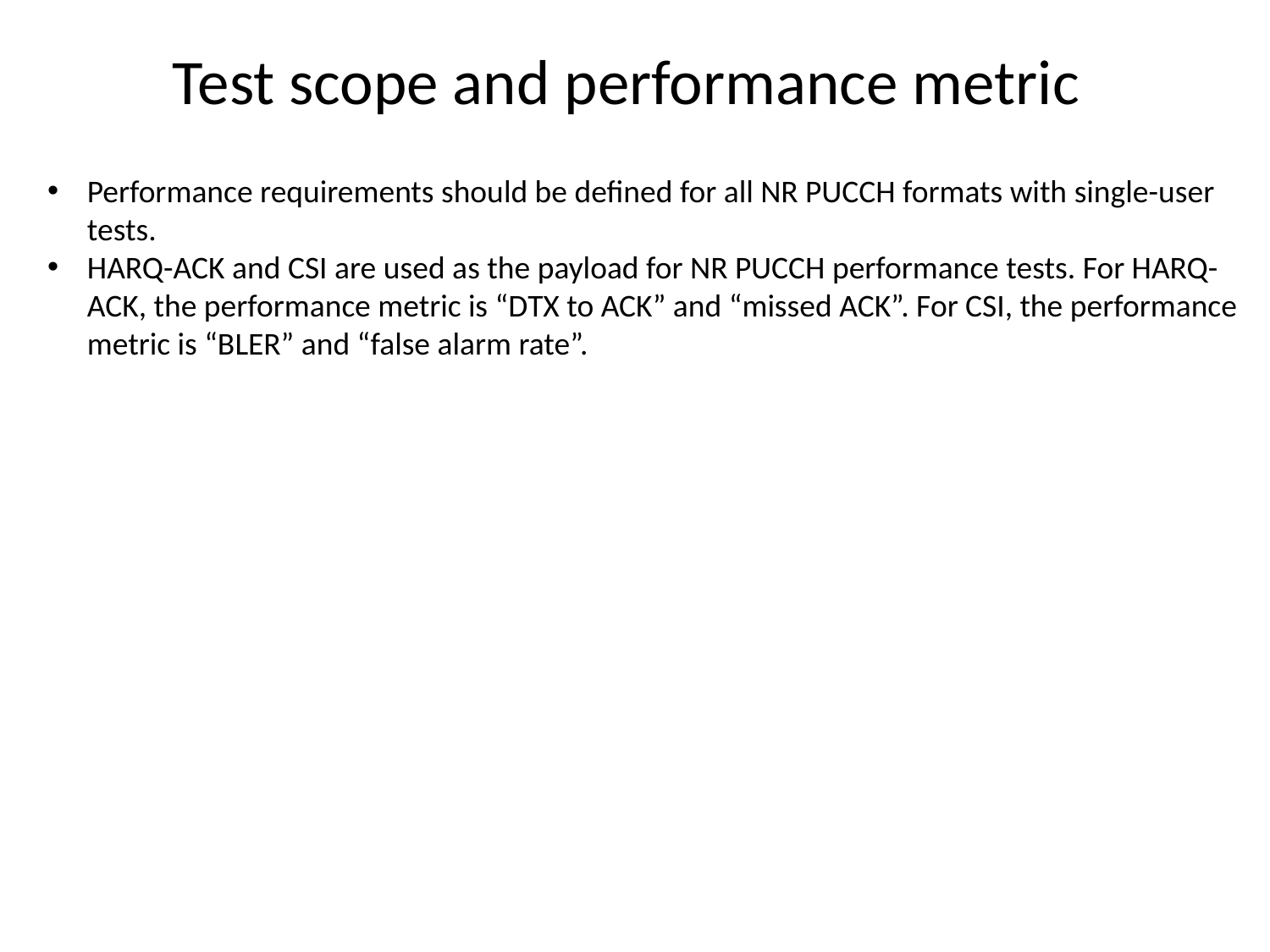

# Test scope and performance metric
Performance requirements should be defined for all NR PUCCH formats with single-user tests.
HARQ-ACK and CSI are used as the payload for NR PUCCH performance tests. For HARQ-ACK, the performance metric is “DTX to ACK” and “missed ACK”. For CSI, the performance metric is “BLER” and “false alarm rate”.